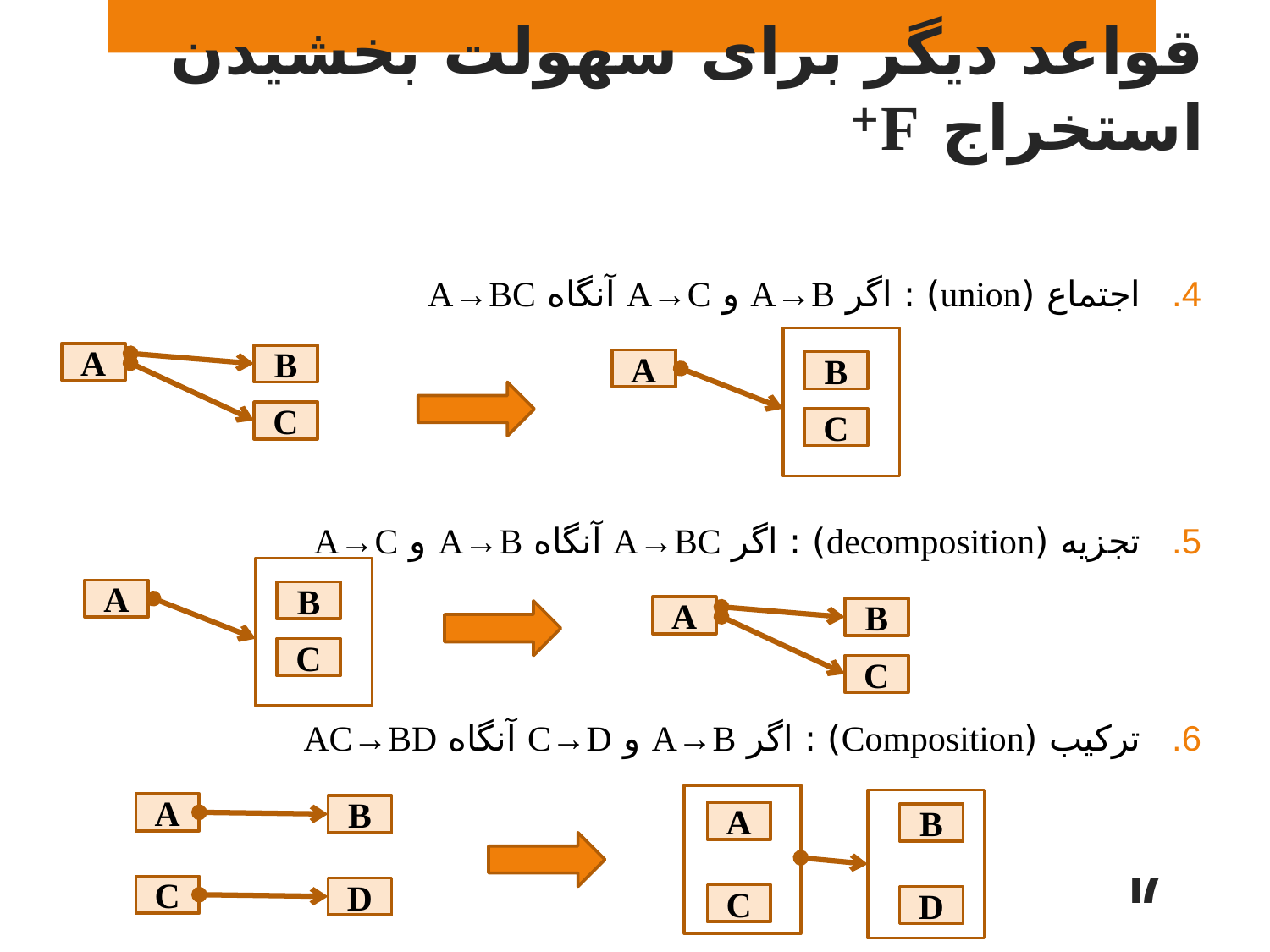

# قواعد دیگر برای سهولت بخشیدن استخراج F+
اجتماع (union) : اگر A→B و A→C آنگاه A→BC

تجزیه (decomposition) : اگر A→BC آنگاه A→B و A→C

ترکیب (Composition) : اگر A→B و C→D آنگاه AC→BD

A
B
A
B

C
C

A
B
A
B

C
C

A
B
A
B

17
C
D
C
D